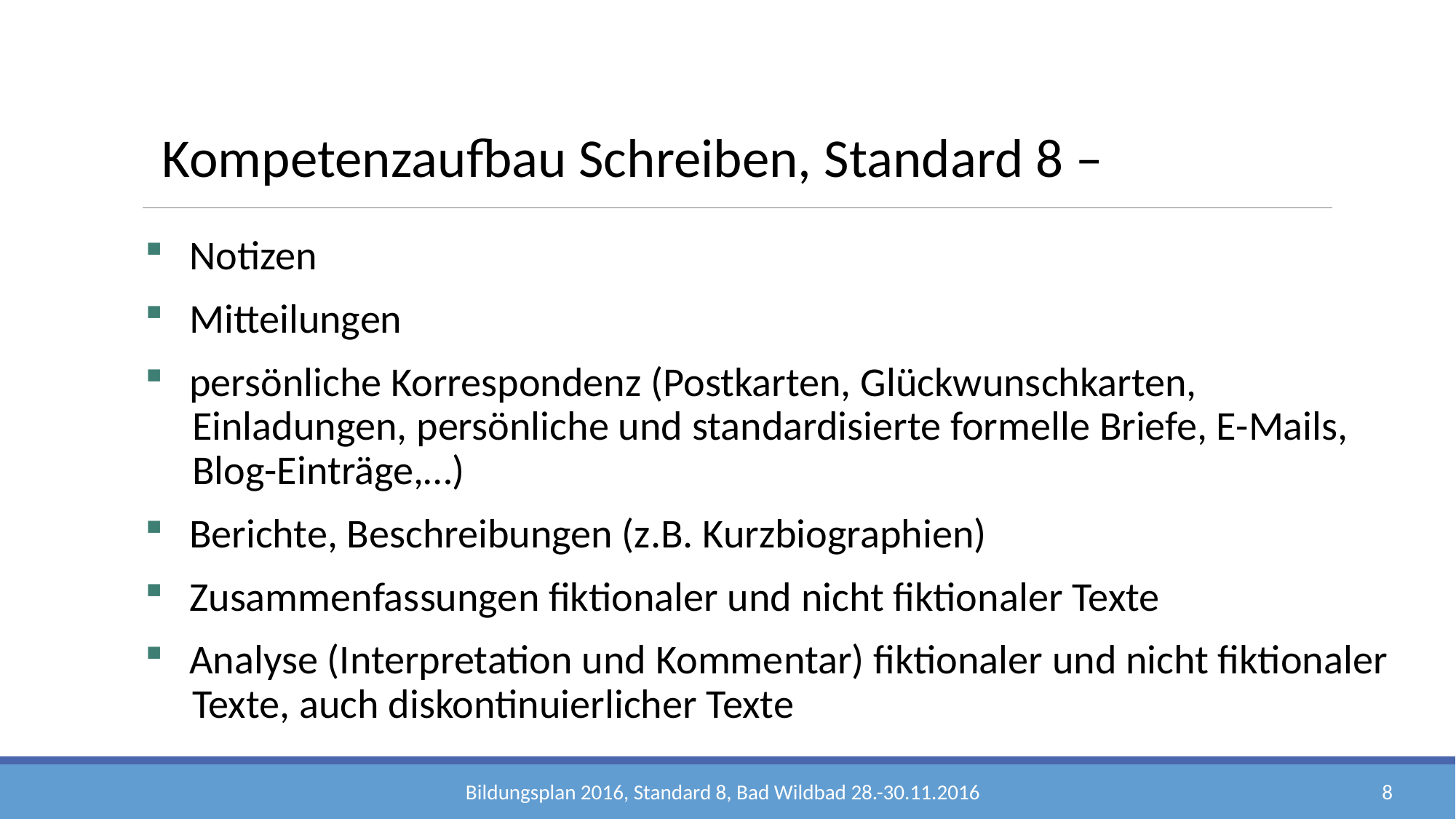

Kompetenzaufbau Schreiben, Standard 8 –
   Notizen
   Mitteilungen
   persönliche Korrespondenz (Postkarten, Glückwunschkarten,
    Einladungen, persönliche und standardisierte formelle Briefe, E-Mails,
    Blog-Einträge,…)
   Berichte, Beschreibungen (z.B. Kurzbiographien)
   Zusammenfassungen fiktionaler und nicht fiktionaler Texte
   Analyse (Interpretation und Kommentar) fiktionaler und nicht fiktionaler
    Texte, auch diskontinuierlicher Texte